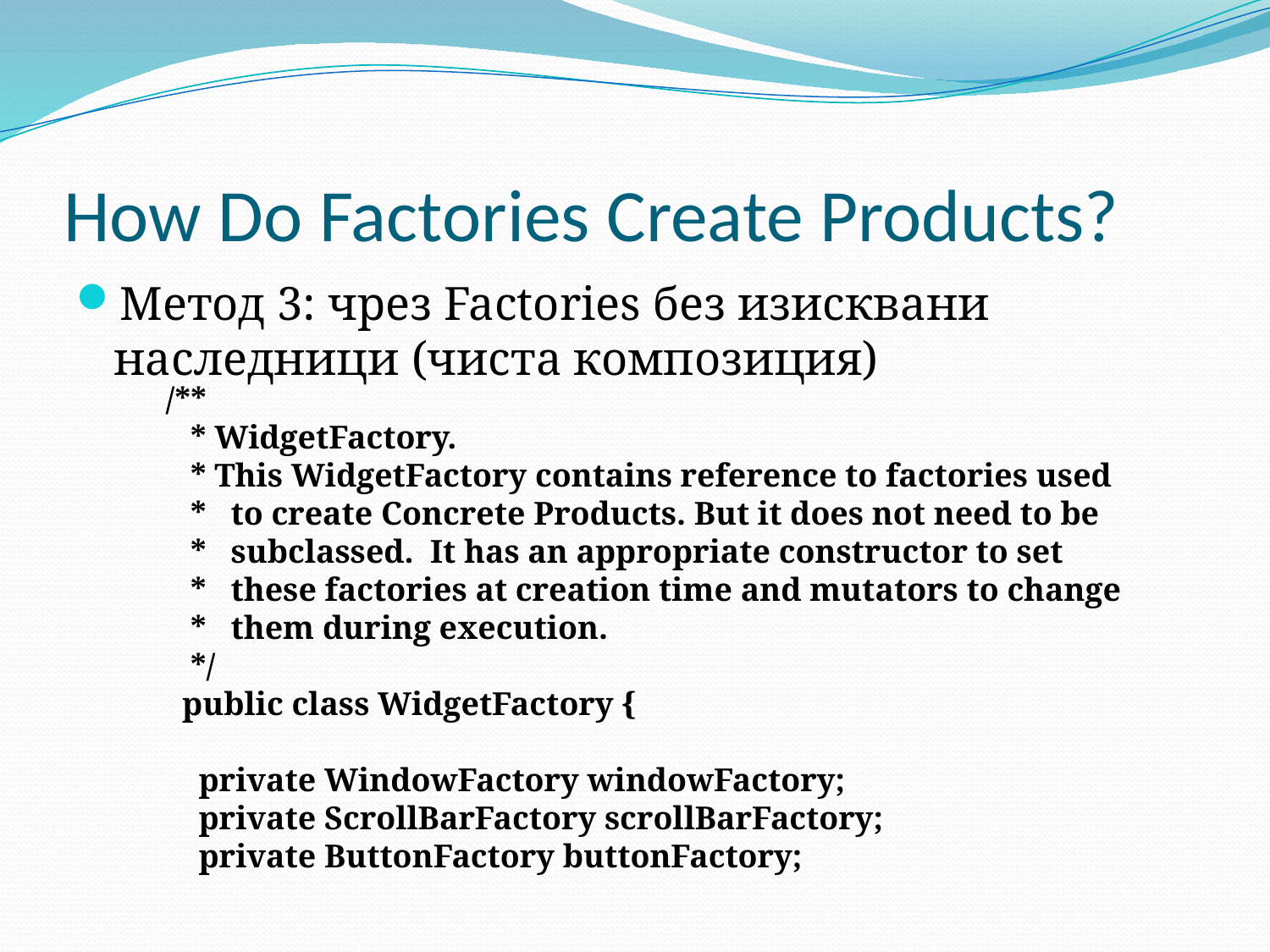

# How Do Factories Create Products?
Метод 3: чрез Factories без изисквани наследници (чиста композиция)
 /**
    * WidgetFactory.
    * This WidgetFactory contains reference to factories used
    *   to create Concrete Products. But it does not need to be
    *   subclassed.  It has an appropriate constructor to set
    *   these factories at creation time and mutators to change
    *   them during execution.
    */
   public class WidgetFactory {

     private WindowFactory windowFactory;
     private ScrollBarFactory scrollBarFactory;
     private ButtonFactory buttonFactory;